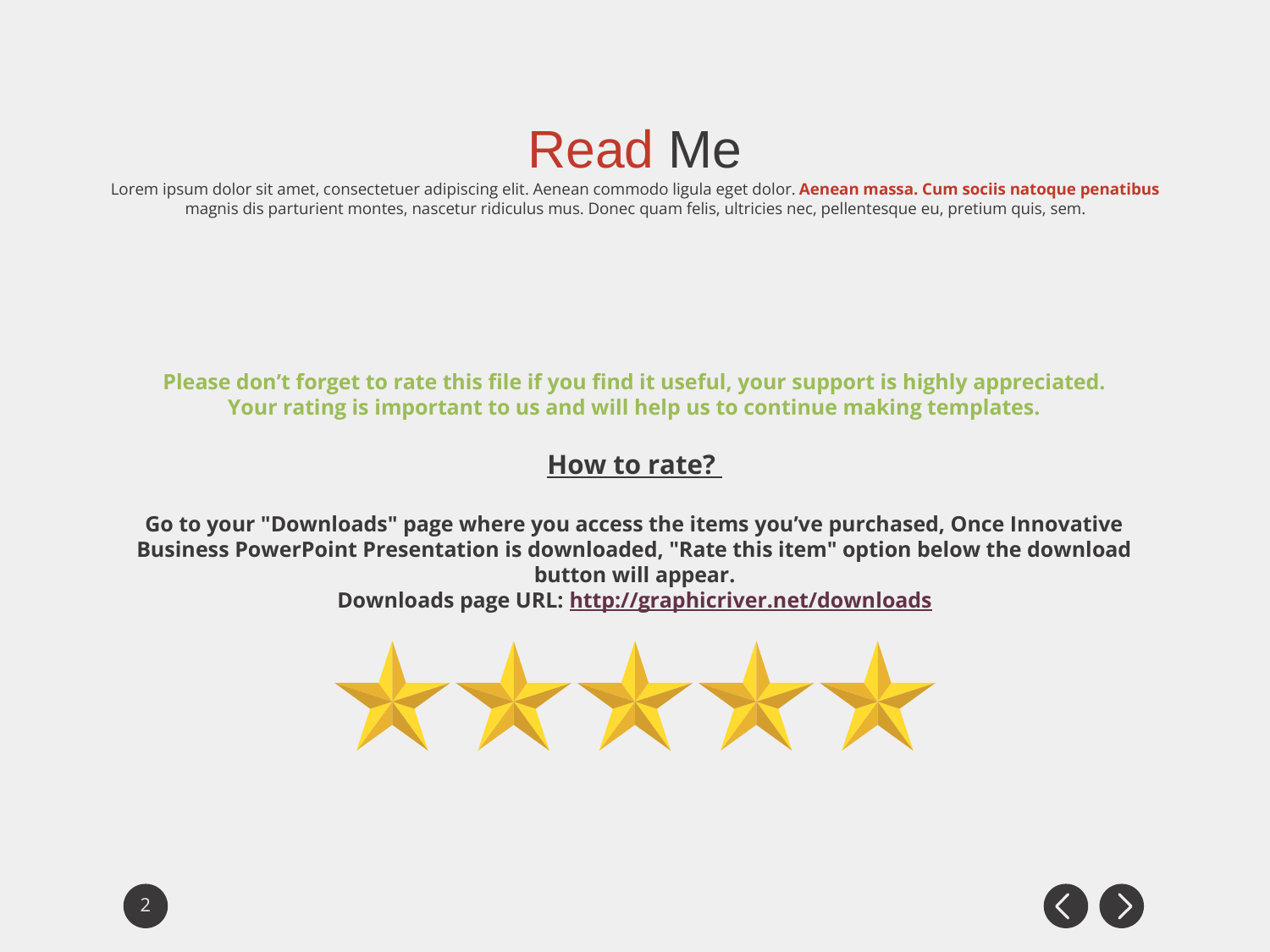

Read Me
Lorem ipsum dolor sit amet, consectetuer adipiscing elit. Aenean commodo ligula eget dolor. Aenean massa. Cum sociis natoque penatibus magnis dis parturient montes, nascetur ridiculus mus. Donec quam felis, ultricies nec, pellentesque eu, pretium quis, sem.
Please don’t forget to rate this file if you find it useful, your support is highly appreciated.
Your rating is important to us and will help us to continue making templates.

How to rate?

Go to your "Downloads" page where you access the items you’ve purchased, Once Innovative Business PowerPoint Presentation is downloaded, "Rate this item" option below the download button will appear.
Downloads page URL: http://graphicriver.net/downloads